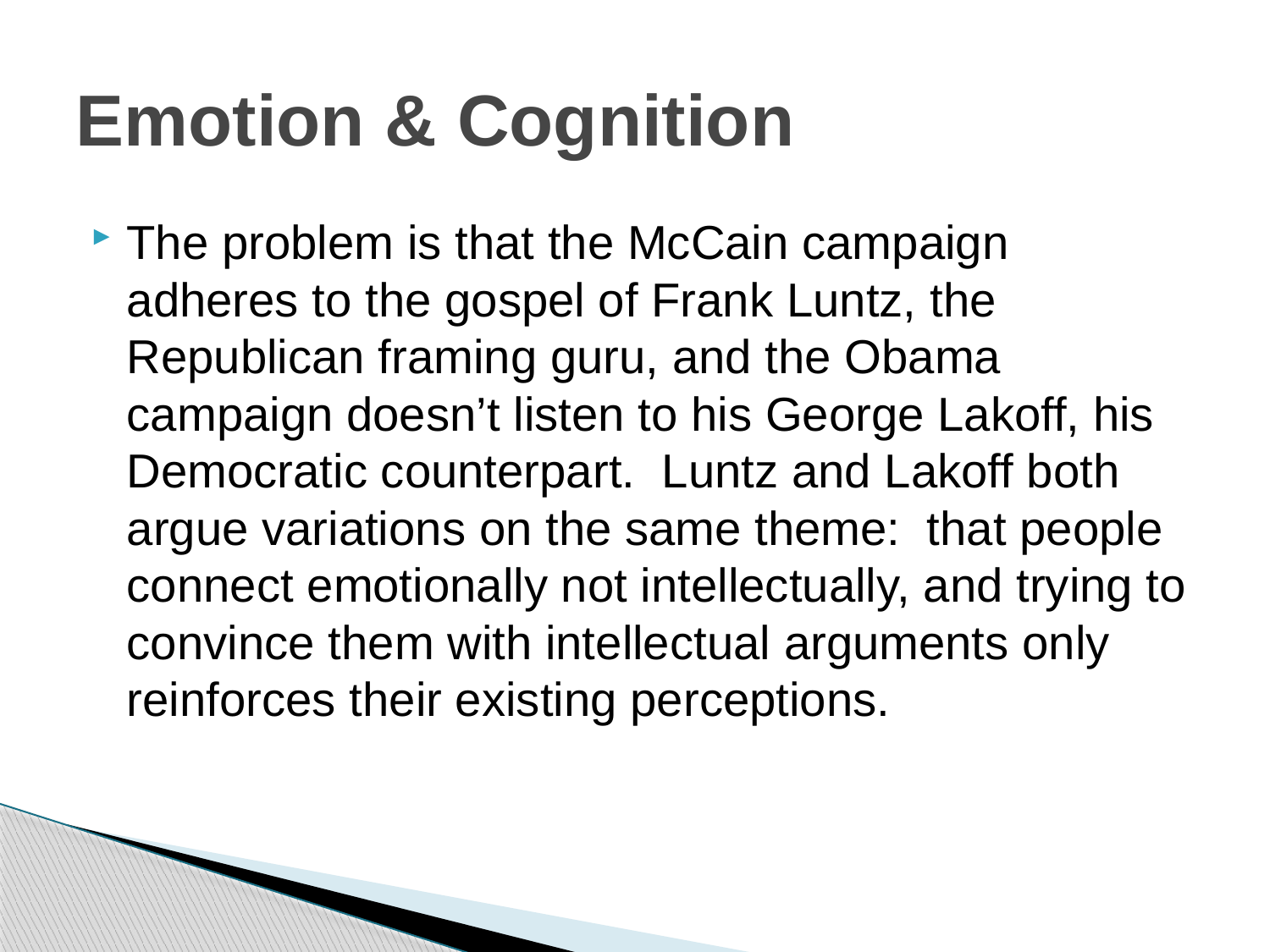

# Emotion & Cognition
The problem is that the McCain campaign adheres to the gospel of Frank Luntz, the Republican framing guru, and the Obama campaign doesn’t listen to his George Lakoff, his Democratic counterpart.  Luntz and Lakoff both argue variations on the same theme:  that people connect emotionally not intellectually, and trying to convince them with intellectual arguments only reinforces their existing perceptions.